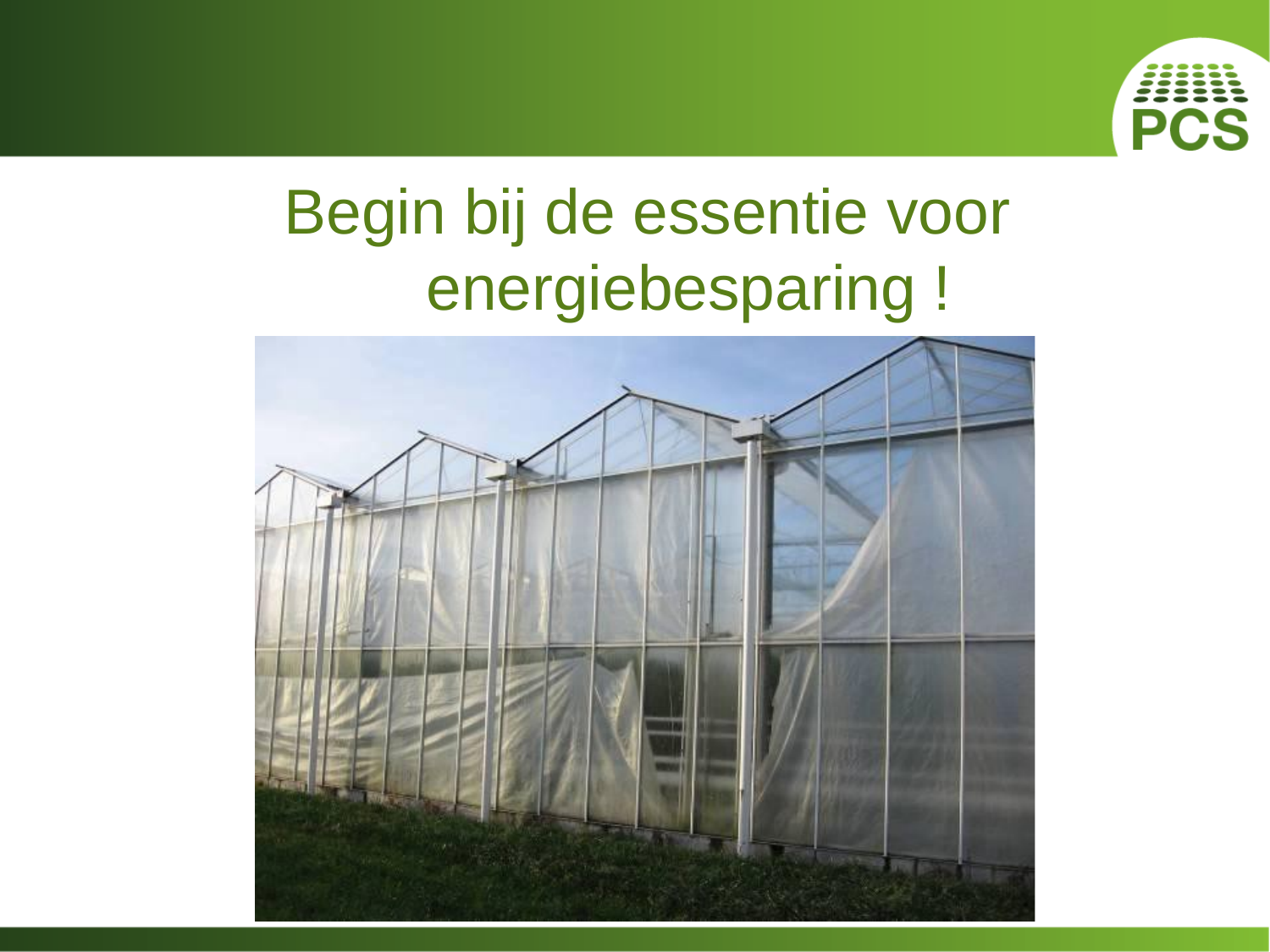

# Begin bij de essentie voor  energiebesparing !